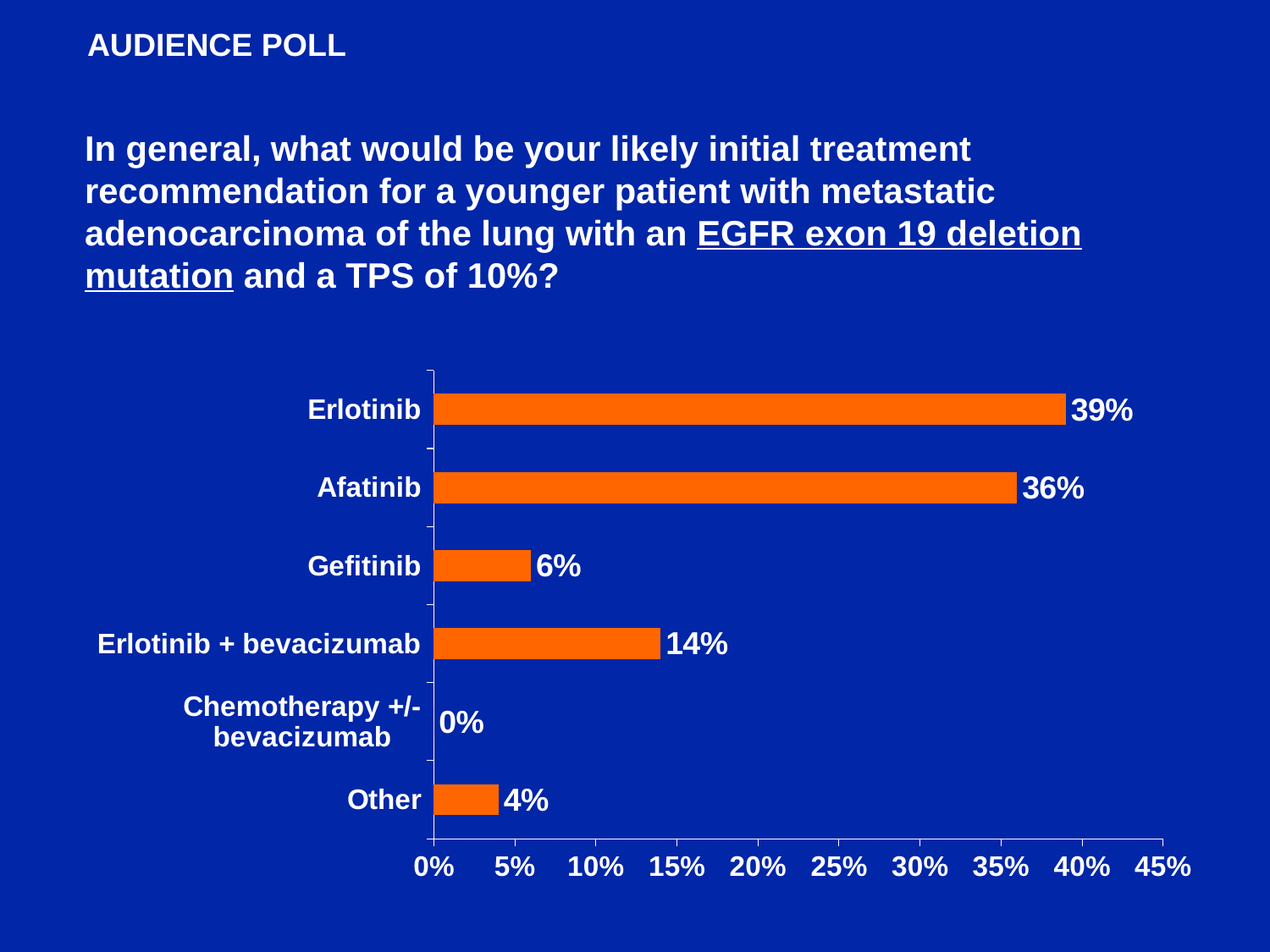

AUDIENCE POLL
In general, what would be your likely initial treatment recommendation for a younger patient with metastatic adenocarcinoma of the lung with an EGFR exon 19 deletion mutation and a TPS of 10%?

### Chart

| Category | Series 1 |
|---|---|
| Other | 0.04 |
| Chemotherapy +/- bevacizumab | 0.0 |
| Erlotinib + bevacizumab | 0.14 |
| Gefitinib | 0.06 |
| Afatinib | 0.36 |
| Erlotinib | 0.39 |